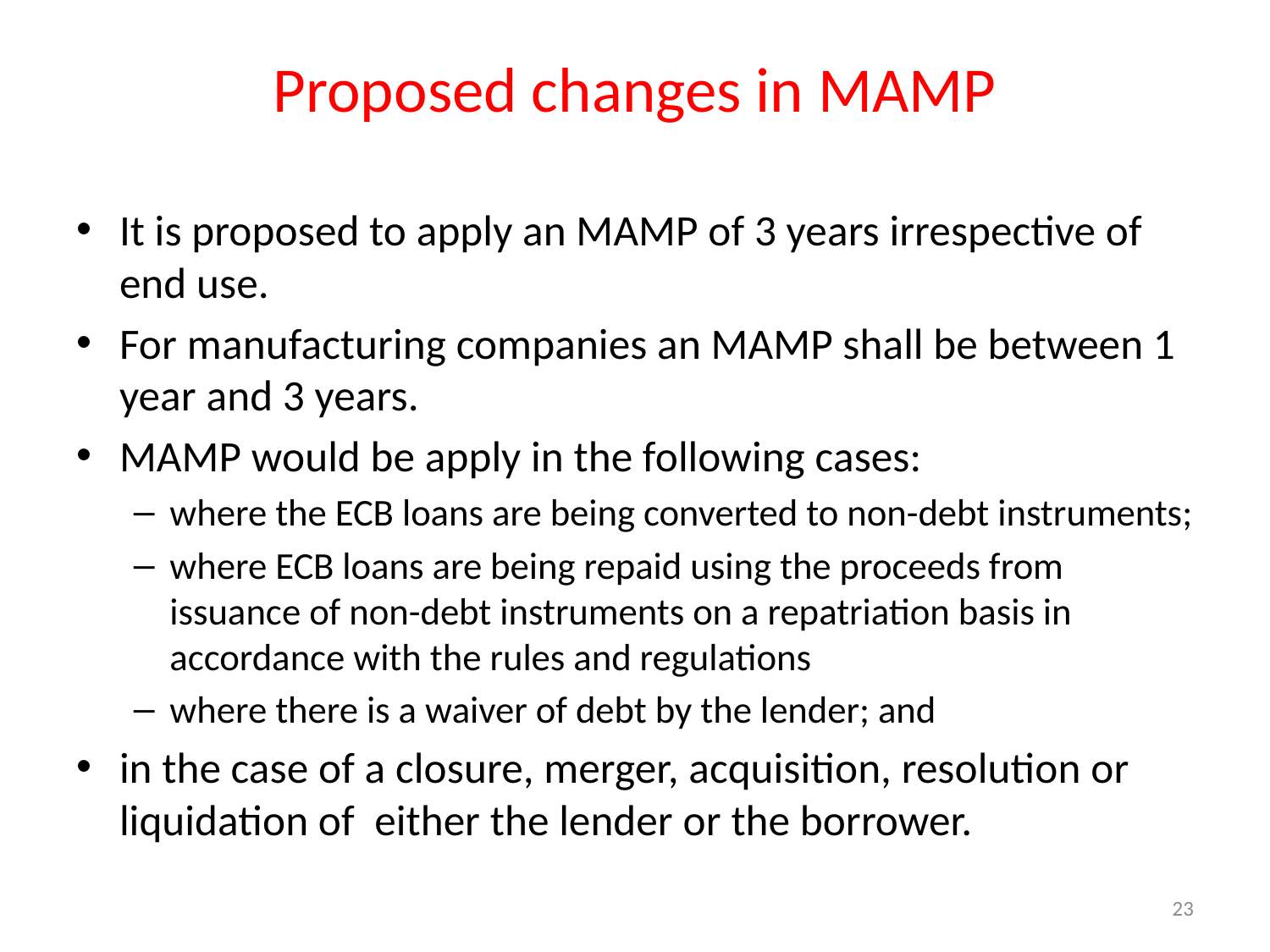

# Proposed changes in MAMP
It is proposed to apply an MAMP of 3 years irrespective of end use.
For manufacturing companies an MAMP shall be between 1 year and 3 years.
MAMP would be apply in the following cases:
where the ECB loans are being converted to non-debt instruments;
where ECB loans are being repaid using the proceeds from issuance of non-debt instruments on a repatriation basis in accordance with the rules and regulations
where there is a waiver of debt by the lender; and
in the case of a closure, merger, acquisition, resolution or liquidation of  either the lender or the borrower.

23